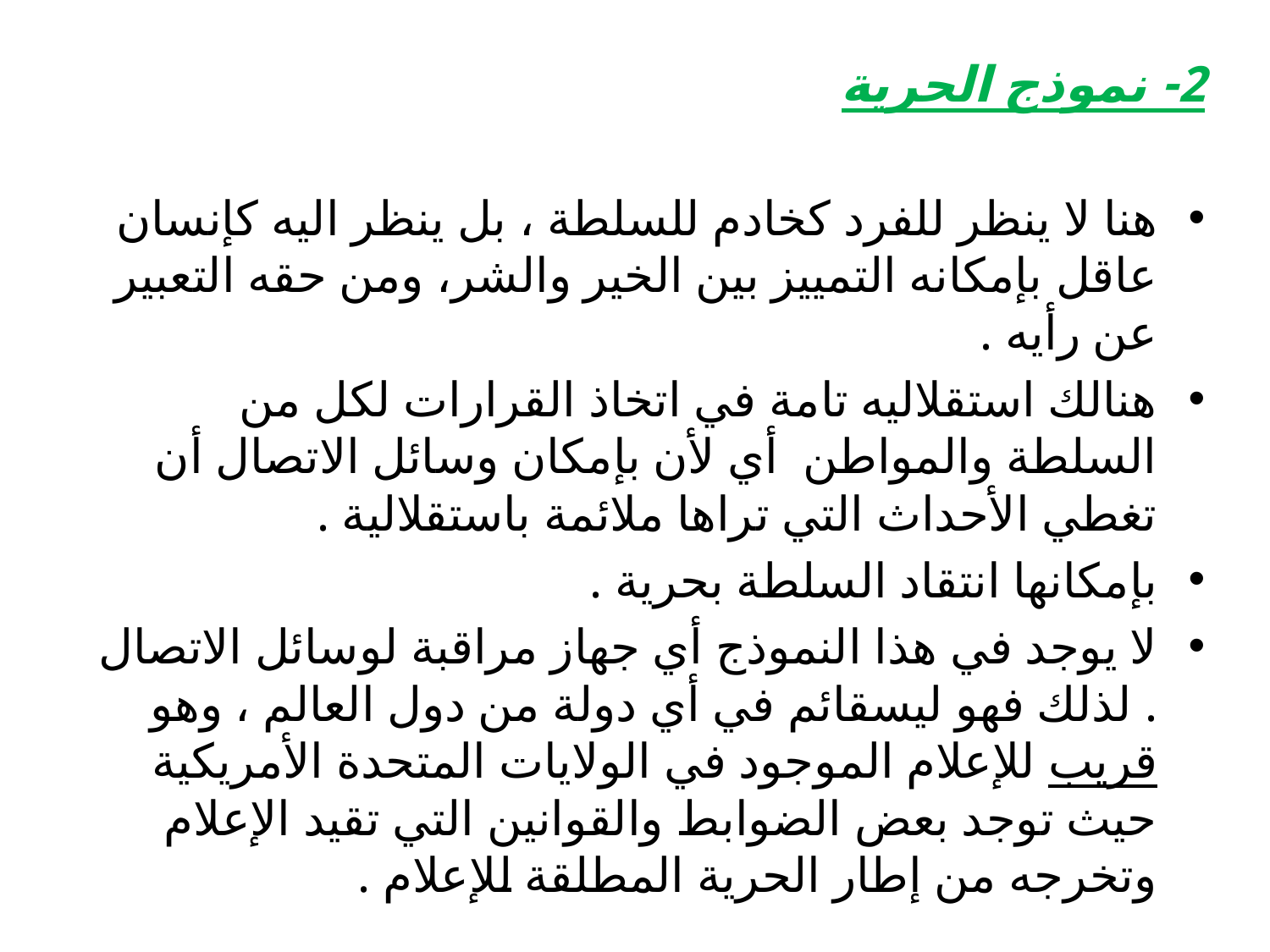

2- نموذج الحرية

هنا لا ينظر للفرد كخادم للسلطة ، بل ينظر اليه كإنسان عاقل بإمكانه التمييز بين الخير والشر، ومن حقه التعبير عن رأيه .
هنالك استقلاليه تامة في اتخاذ القرارات لكل من السلطة والمواطن  أي لأن بإمكان وسائل الاتصال أن تغطي الأحداث التي تراها ملائمة باستقلالية .
بإمكانها انتقاد السلطة بحرية .
لا يوجد في هذا النموذج أي جهاز مراقبة لوسائل الاتصال . لذلك فهو ليسقائم في أي دولة من دول العالم ، وهو قريب للإعلام الموجود في الولايات المتحدة الأمريكية حيث توجد بعض الضوابط والقوانين التي تقيد الإعلام وتخرجه من إطار الحرية المطلقة للإعلام .